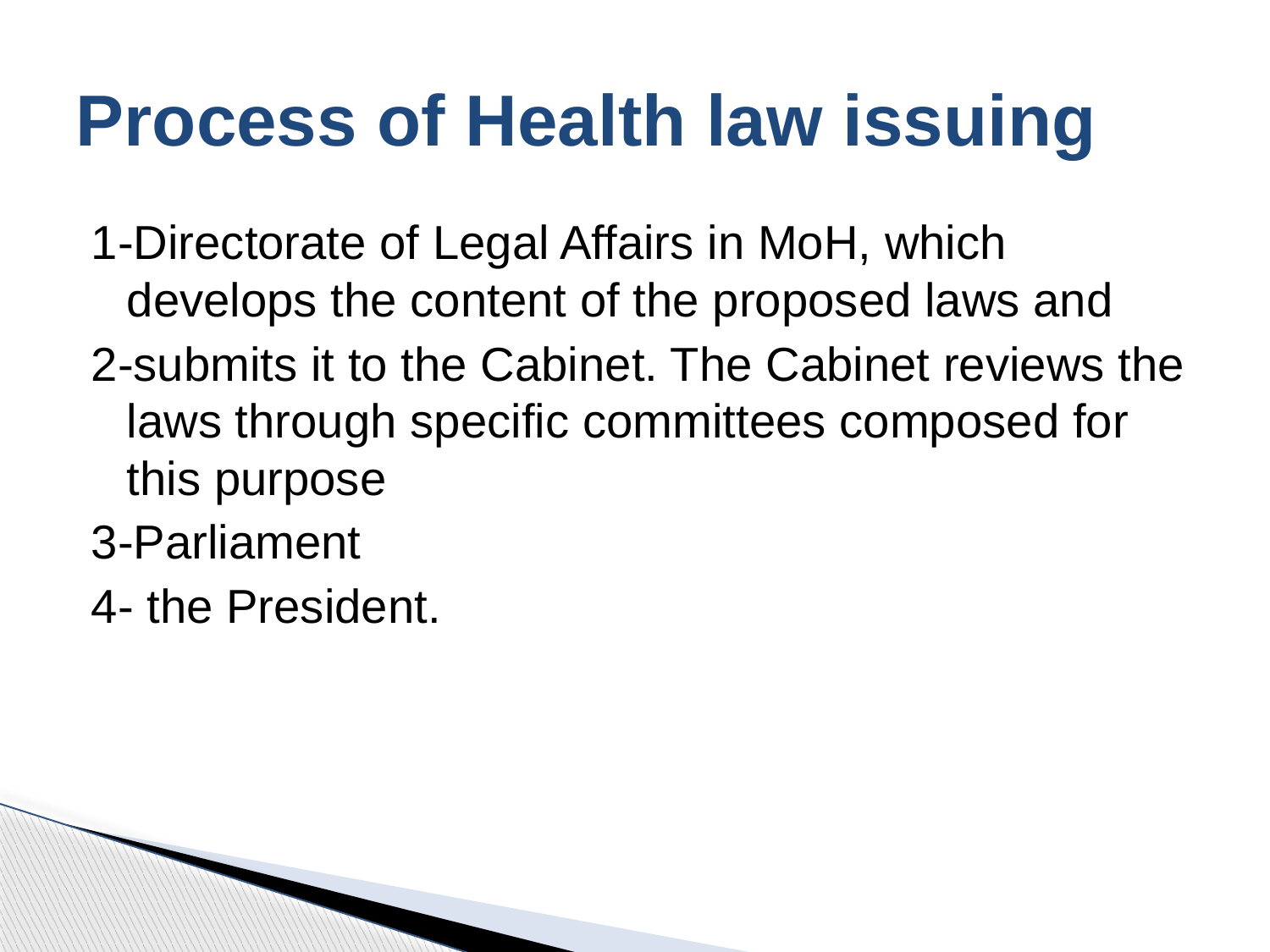

# Process of Health law issuing
1-Directorate of Legal Affairs in MoH, which develops the content of the proposed laws and
2-submits it to the Cabinet. The Cabinet reviews the laws through specific committees composed for this purpose
3-Parliament
4- the President.